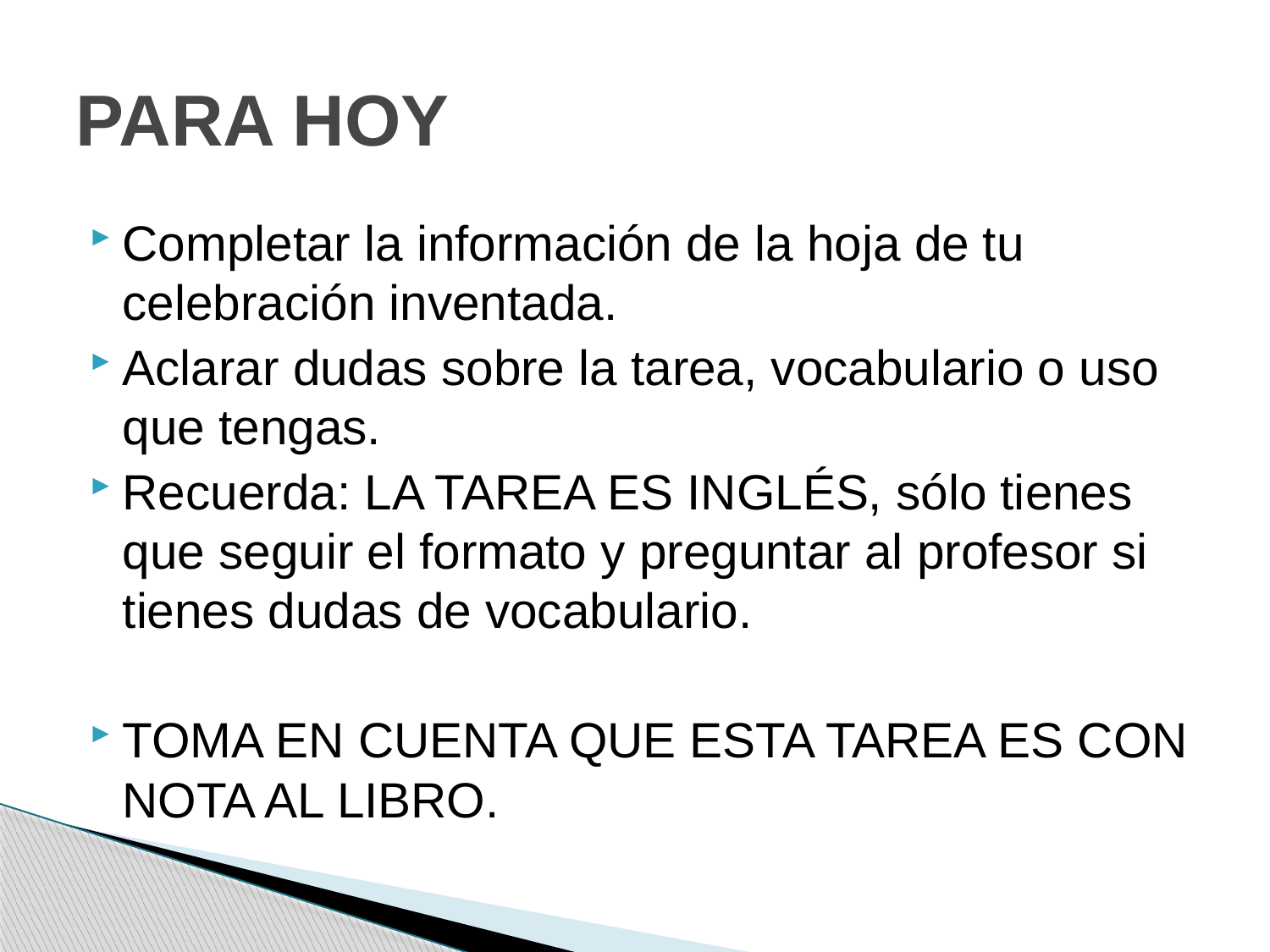

# PARA HOY
Completar la información de la hoja de tu celebración inventada.
Aclarar dudas sobre la tarea, vocabulario o uso que tengas.
Recuerda: LA TAREA ES INGLÉS, sólo tienes que seguir el formato y preguntar al profesor si tienes dudas de vocabulario.

TOMA EN CUENTA QUE ESTA TAREA ES CON NOTA AL LIBRO.